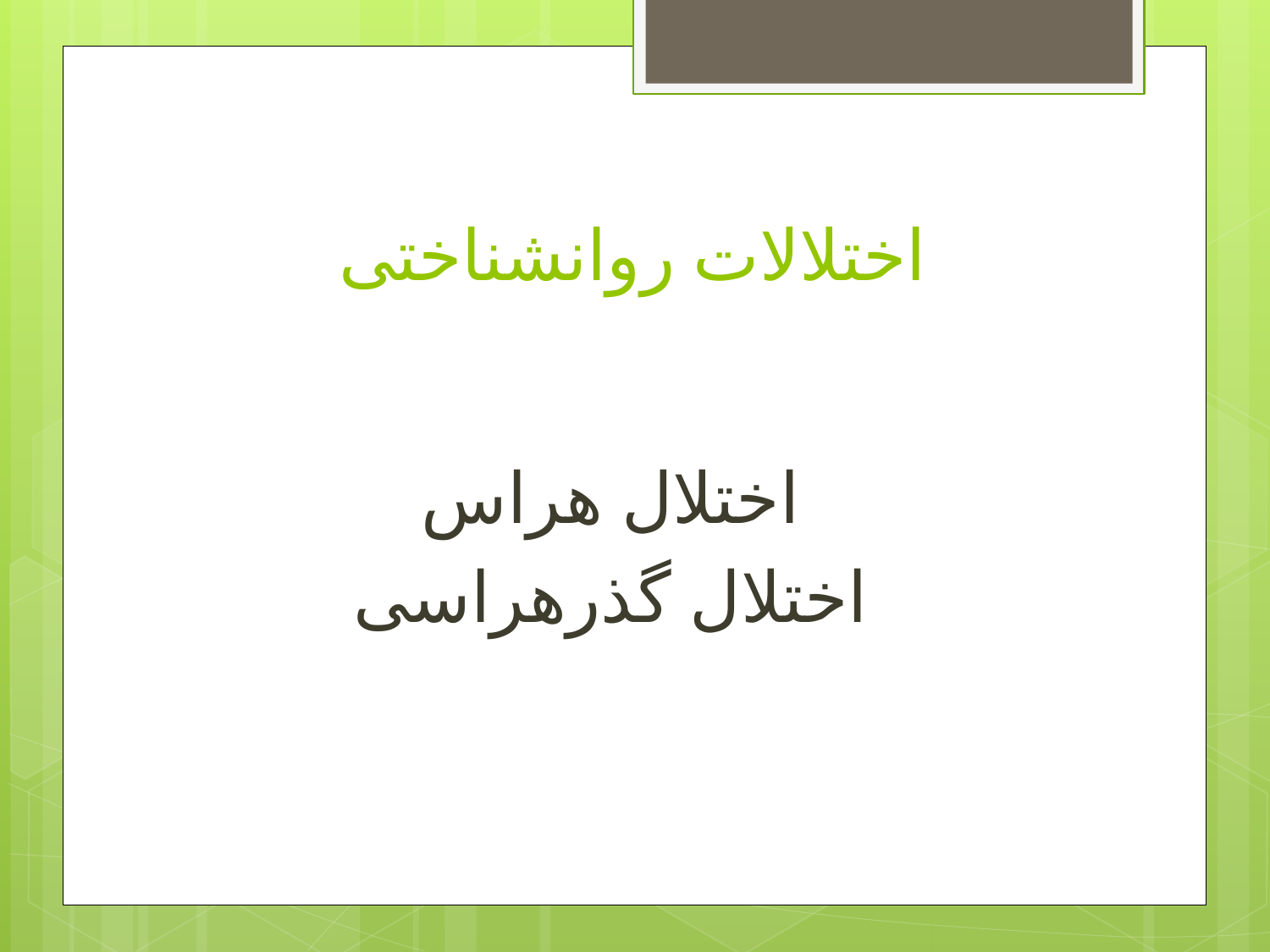

# اختلالات روانشناختی

اختلال هراس
اختلال گذرهراسی